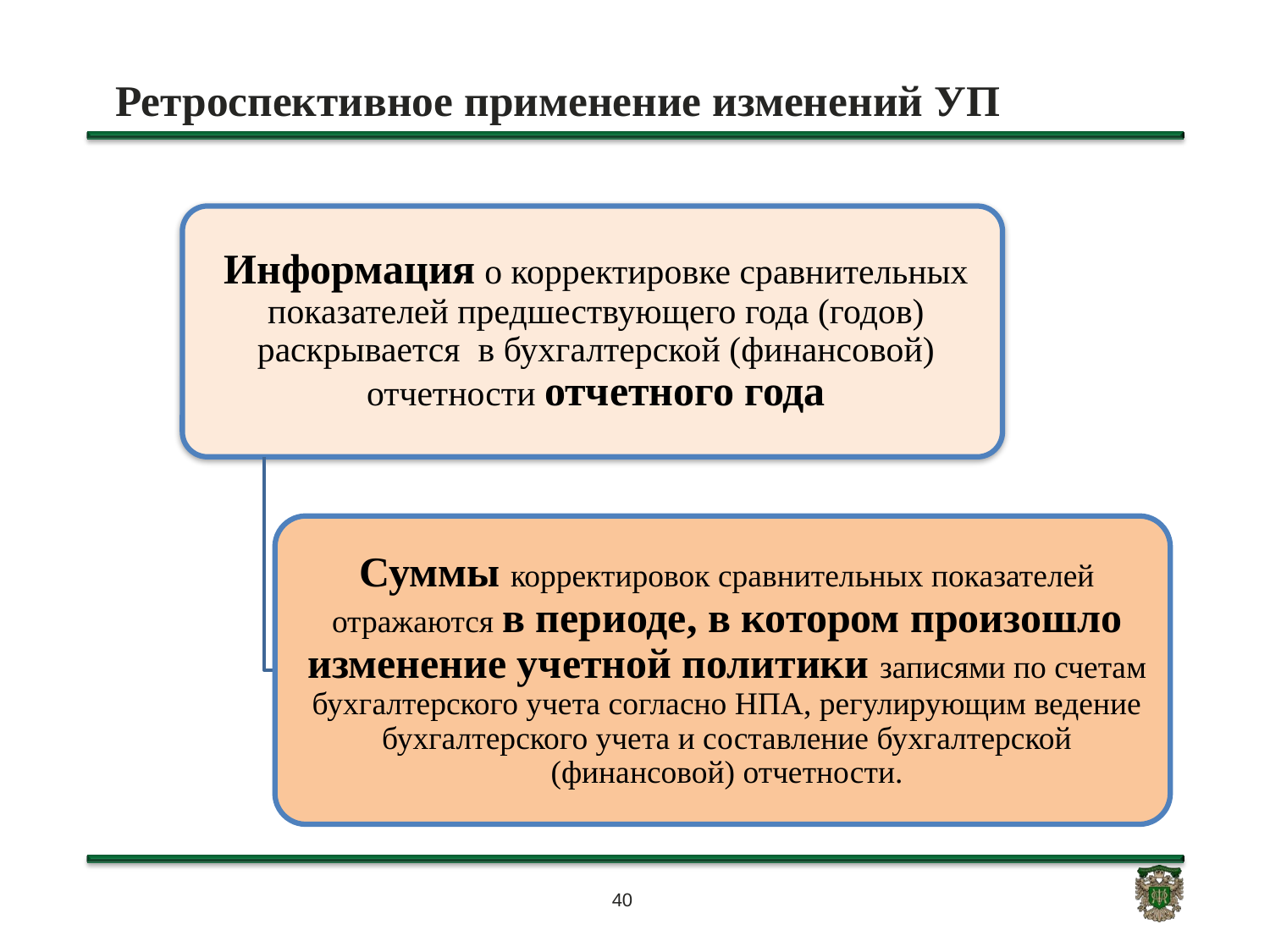

# Ретроспективное применение изменений УП
Информация о корректировке сравнительных показателей предшествующего года (годов) раскрывается  в бухгалтерской (финансовой) отчетности отчетного года
Суммы корректировок сравнительных показателей отражаются в периоде, в котором произошло изменение учетной политики записями по счетам бухгалтерского учета согласно НПА, регулирующим ведение бухгалтерского учета и составление бухгалтерской (финансовой) отчетности.

40